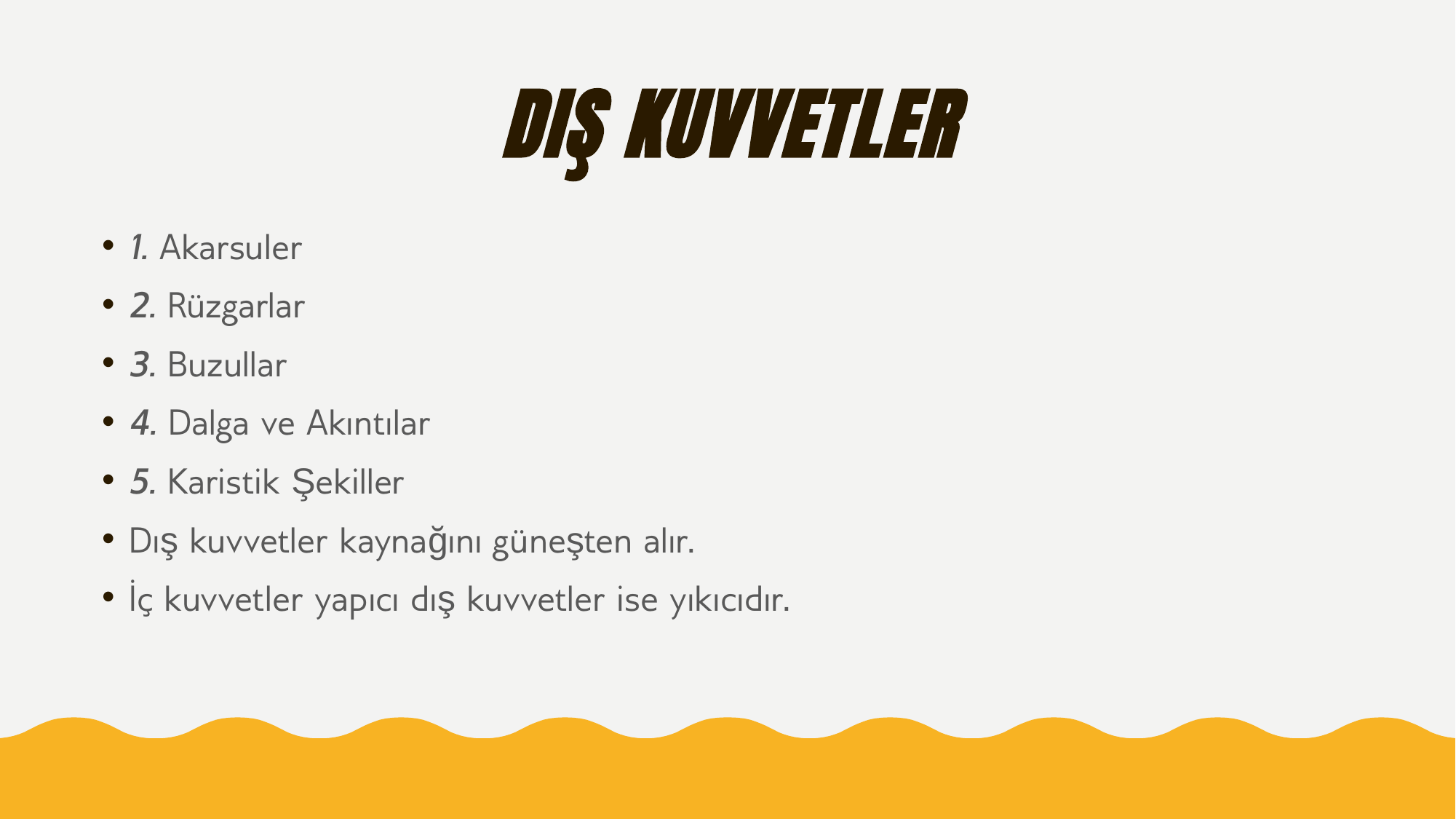

# DIŞ KUVVETLER
1. Akarsuler
2. Rüzgarlar
3. Buzullar
4. Dalga ve Akıntılar
5. Karistik Şekiller
Dış kuvvetler kaynağını güneşten alır.
İç kuvvetler yapıcı dış kuvvetler ise yıkıcıdır.